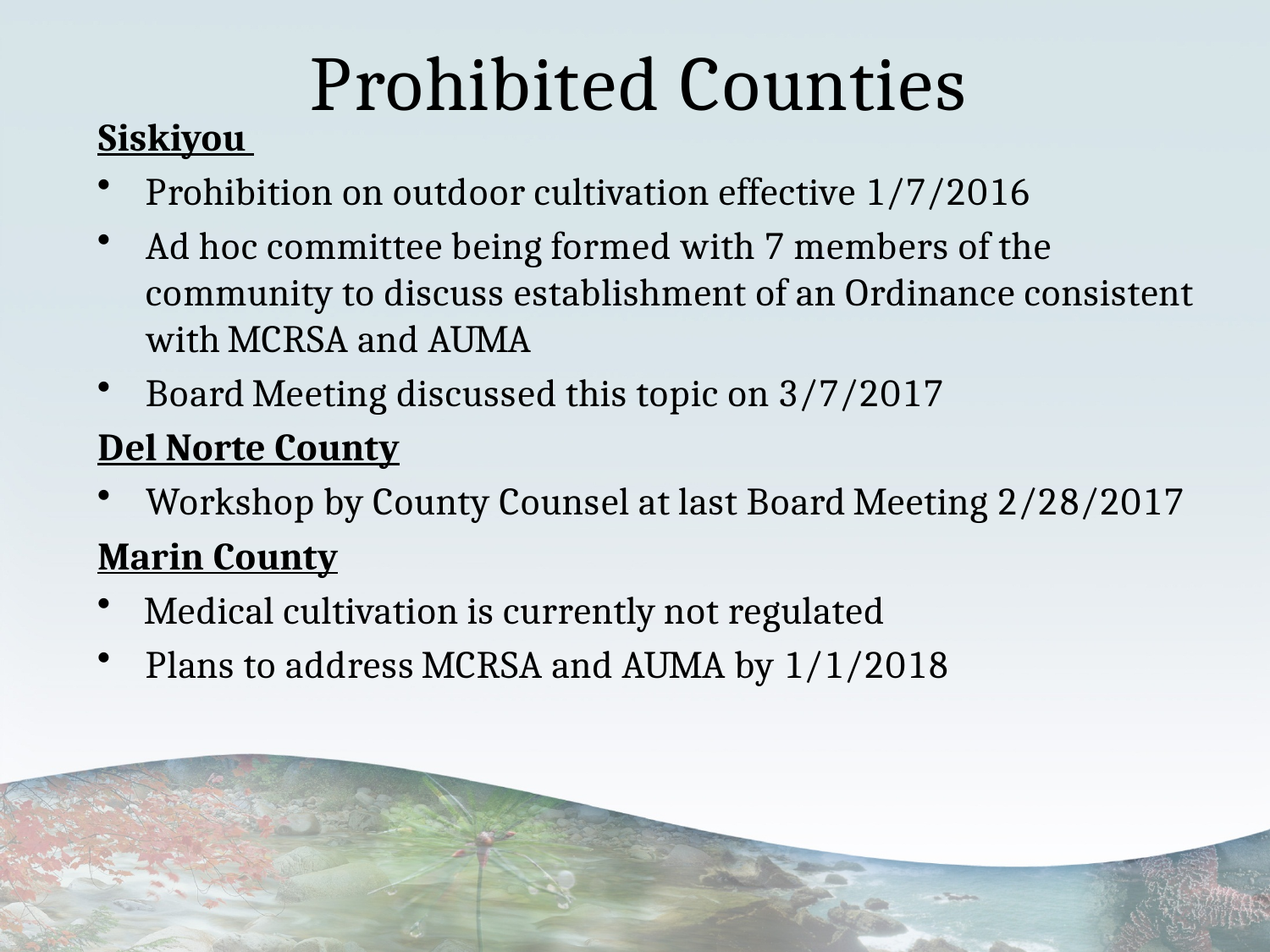

# Prohibited Counties
Siskiyou
Prohibition on outdoor cultivation effective 1/7/2016
Ad hoc committee being formed with 7 members of the community to discuss establishment of an Ordinance consistent with MCRSA and AUMA
Board Meeting discussed this topic on 3/7/2017
Del Norte County
Workshop by County Counsel at last Board Meeting 2/28/2017
Marin County
Medical cultivation is currently not regulated
Plans to address MCRSA and AUMA by 1/1/2018